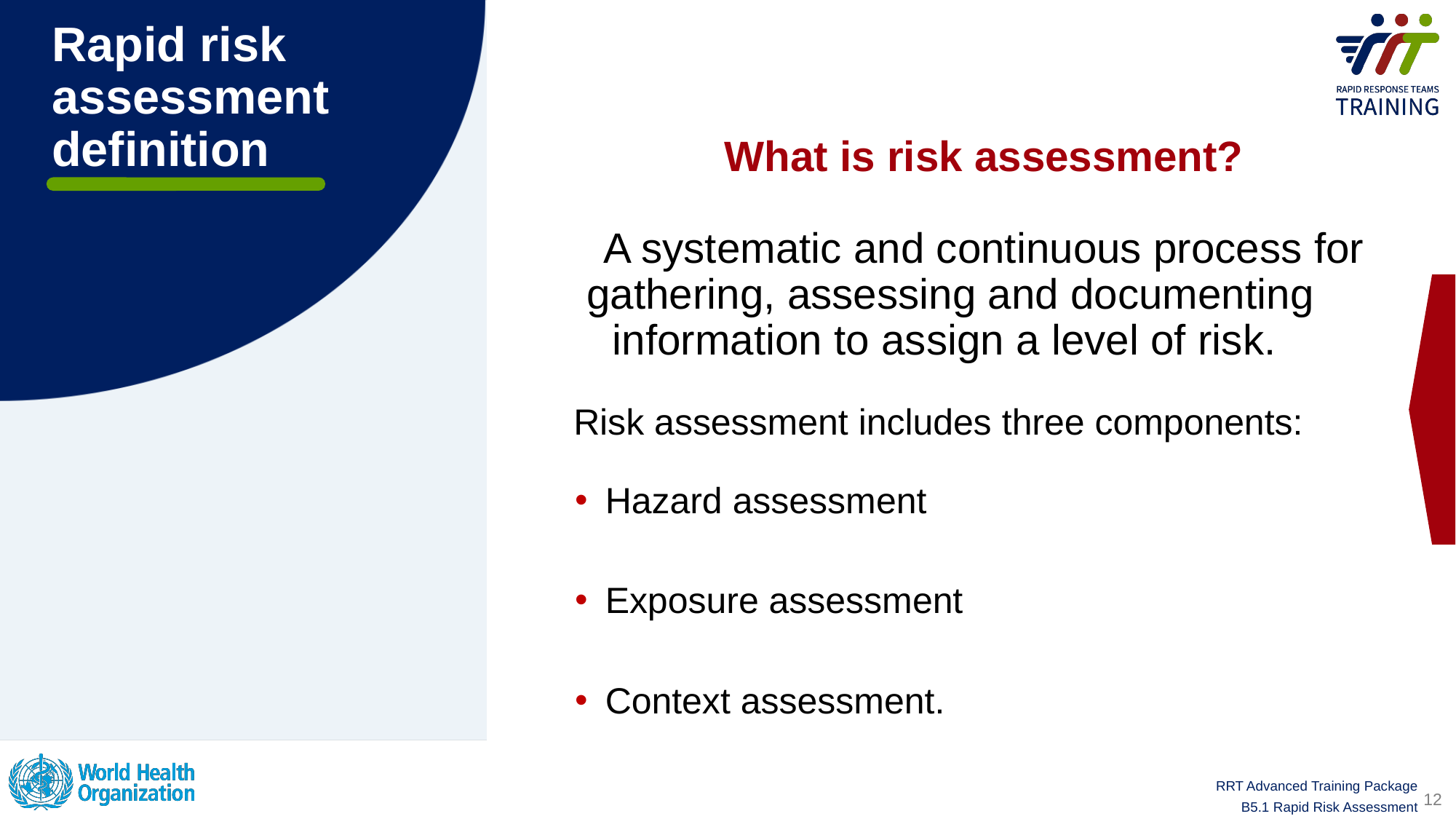

# Rapid risk assessment definition
What is risk assessment?

A systematic and continuous process for gathering, assessing and documenting information to assign a level of risk.

Risk assessment includes three components:

Hazard assessment

Exposure assessment

Context assessment.